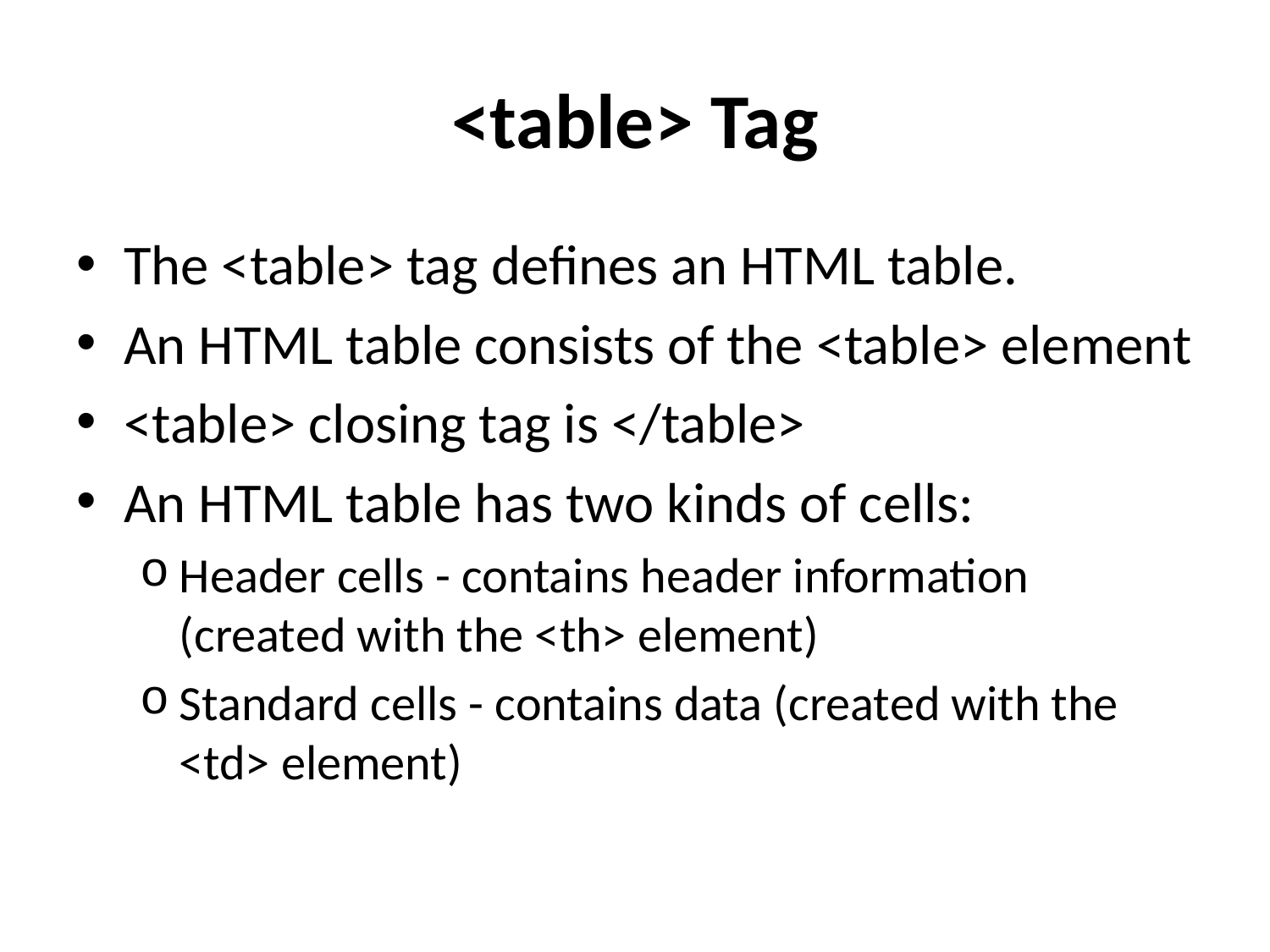

# <table> Tag
The <table> tag defines an HTML table.
An HTML table consists of the <table> element
<table> closing tag is </table>
An HTML table has two kinds of cells:
Header cells - contains header information (created with the <th> element)
Standard cells - contains data (created with the <td> element)